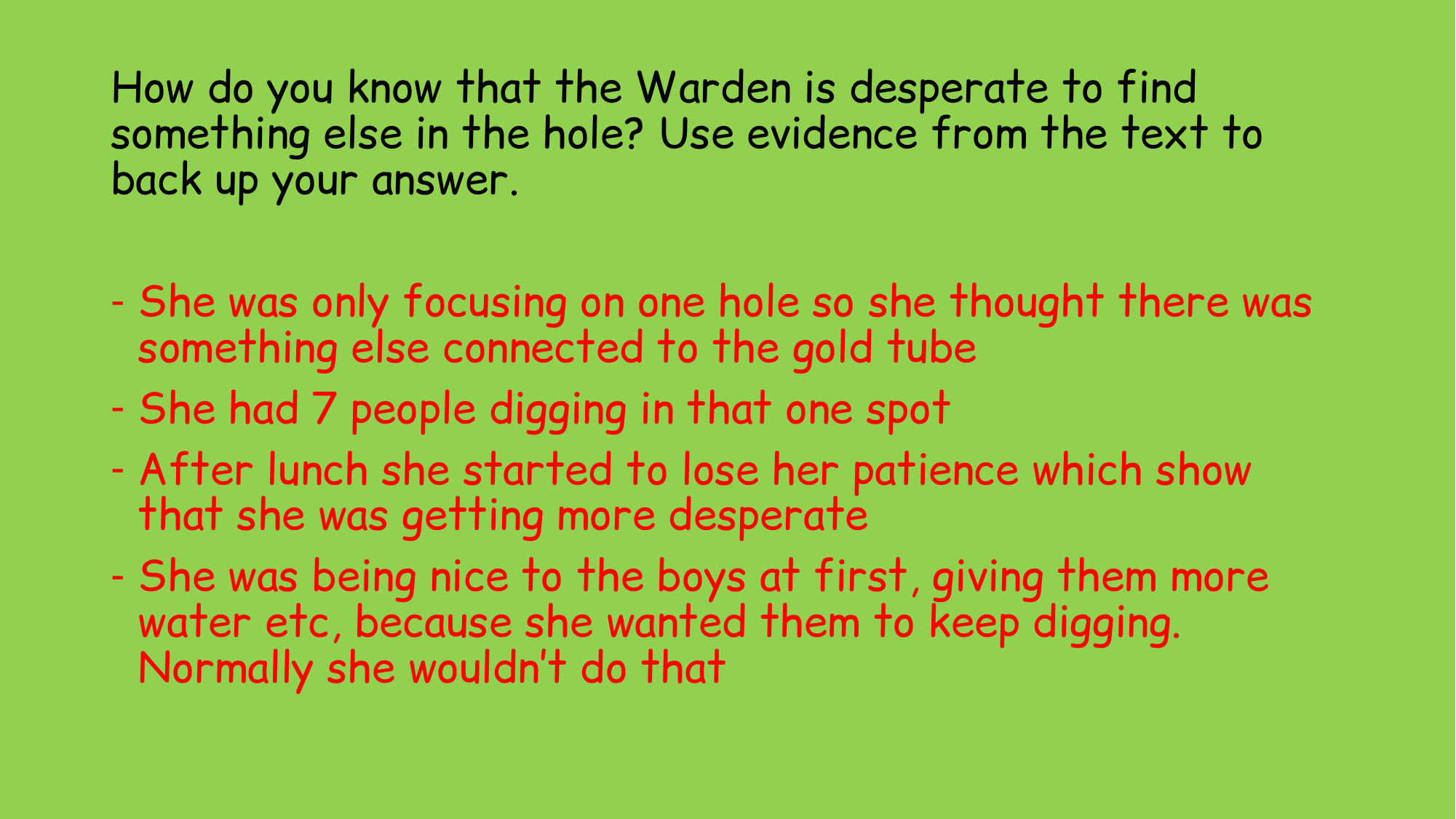

How do you know that the Warden is desperate to find something else in the hole? Use evidence from the text to back up your answer.

She was only focusing on one hole so she thought there was something else connected to the gold tube
She had 7 people digging in that one spot
After lunch she started to lose her patience which show that she was getting more desperate
She was being nice to the boys at first, giving them more water etc, because she wanted them to keep digging. Normally she wouldn’t do that